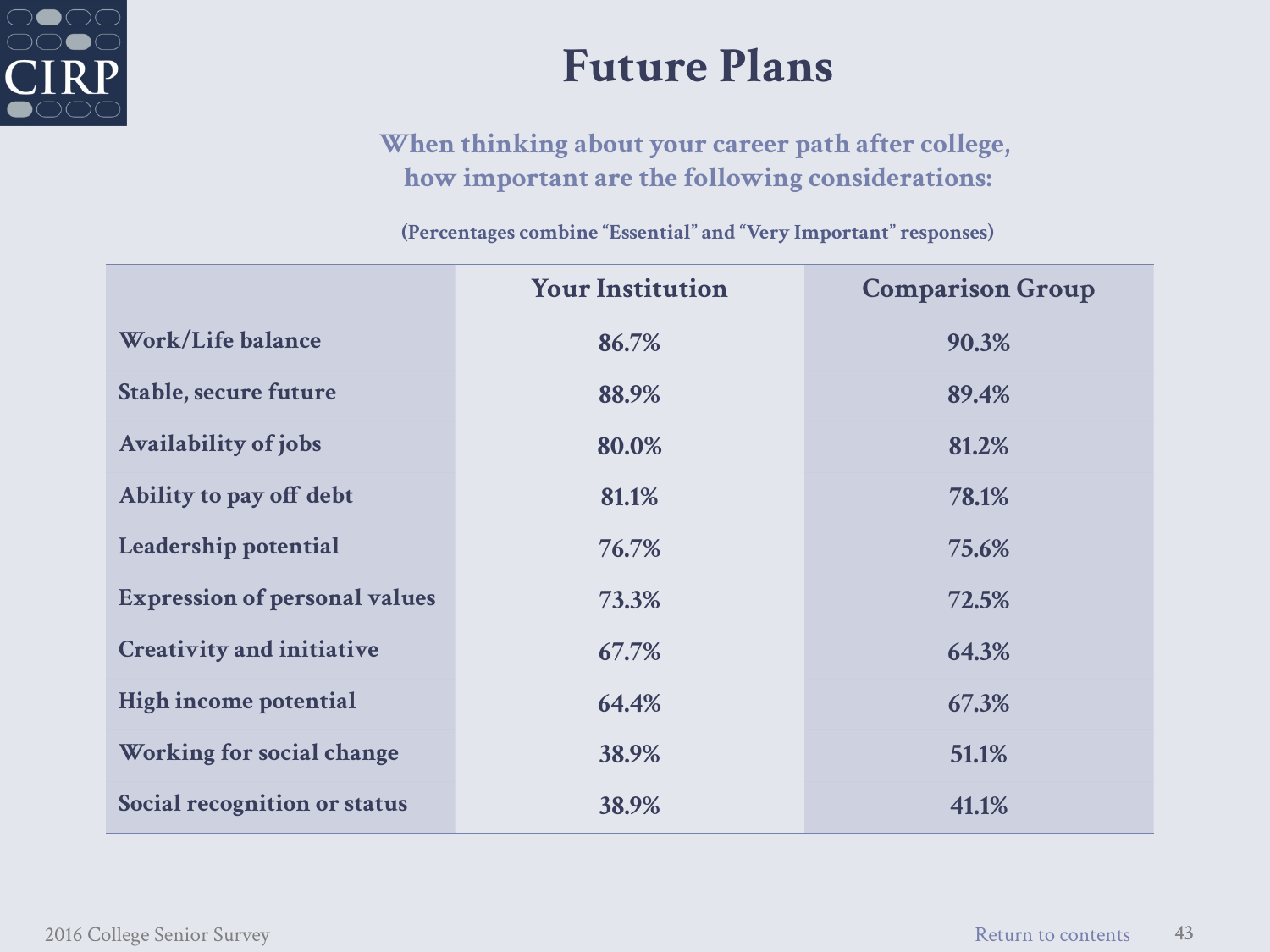

Future Plans
When thinking about your career path after college,
how important are the following considerations:
(Percentages combine “Essential” and “Very Important” responses)
|  | Your Institution | Comparison Group |
| --- | --- | --- |
| Work/Life balance | 86.7% | 90.3% |
| Stable, secure future | 88.9% | 89.4% |
| Availability of jobs | 80.0% | 81.2% |
| Ability to pay off debt | 81.1% | 78.1% |
| Leadership potential | 76.7% | 75.6% |
| Expression of personal values | 73.3% | 72.5% |
| Creativity and initiative | 67.7% | 64.3% |
| High income potential | 64.4% | 67.3% |
| Working for social change | 38.9% | 51.1% |
| Social recognition or status | 38.9% | 41.1% |
2016 College Senior Survey
43
43